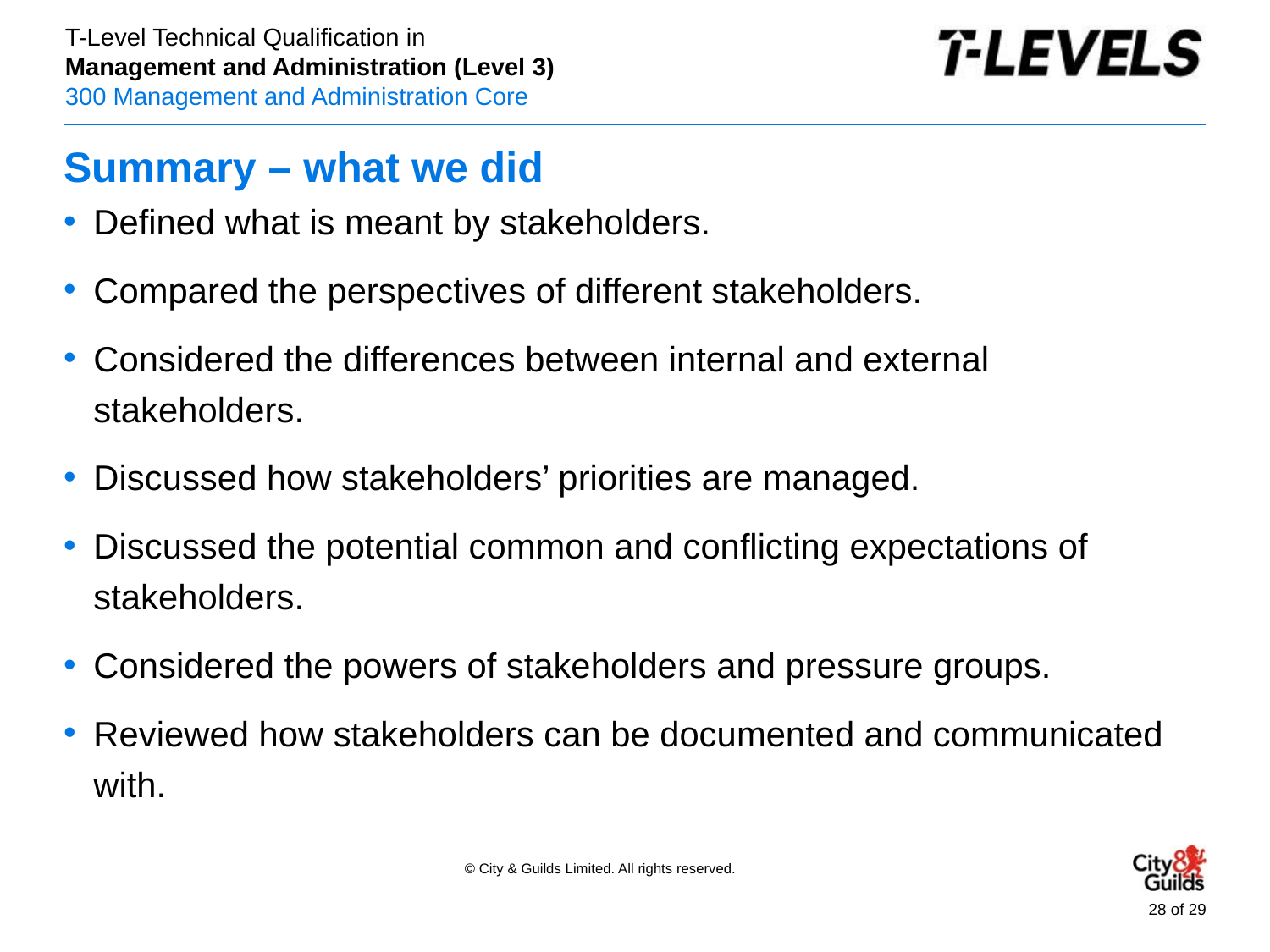

Defined what is meant by stakeholders.
Compared the perspectives of different stakeholders.
Considered the differences between internal and external stakeholders.
Discussed how stakeholders’ priorities are managed.
Discussed the potential common and conflicting expectations of stakeholders.
Considered the powers of stakeholders and pressure groups.
Reviewed how stakeholders can be documented and communicated with.

# Summary – what we did